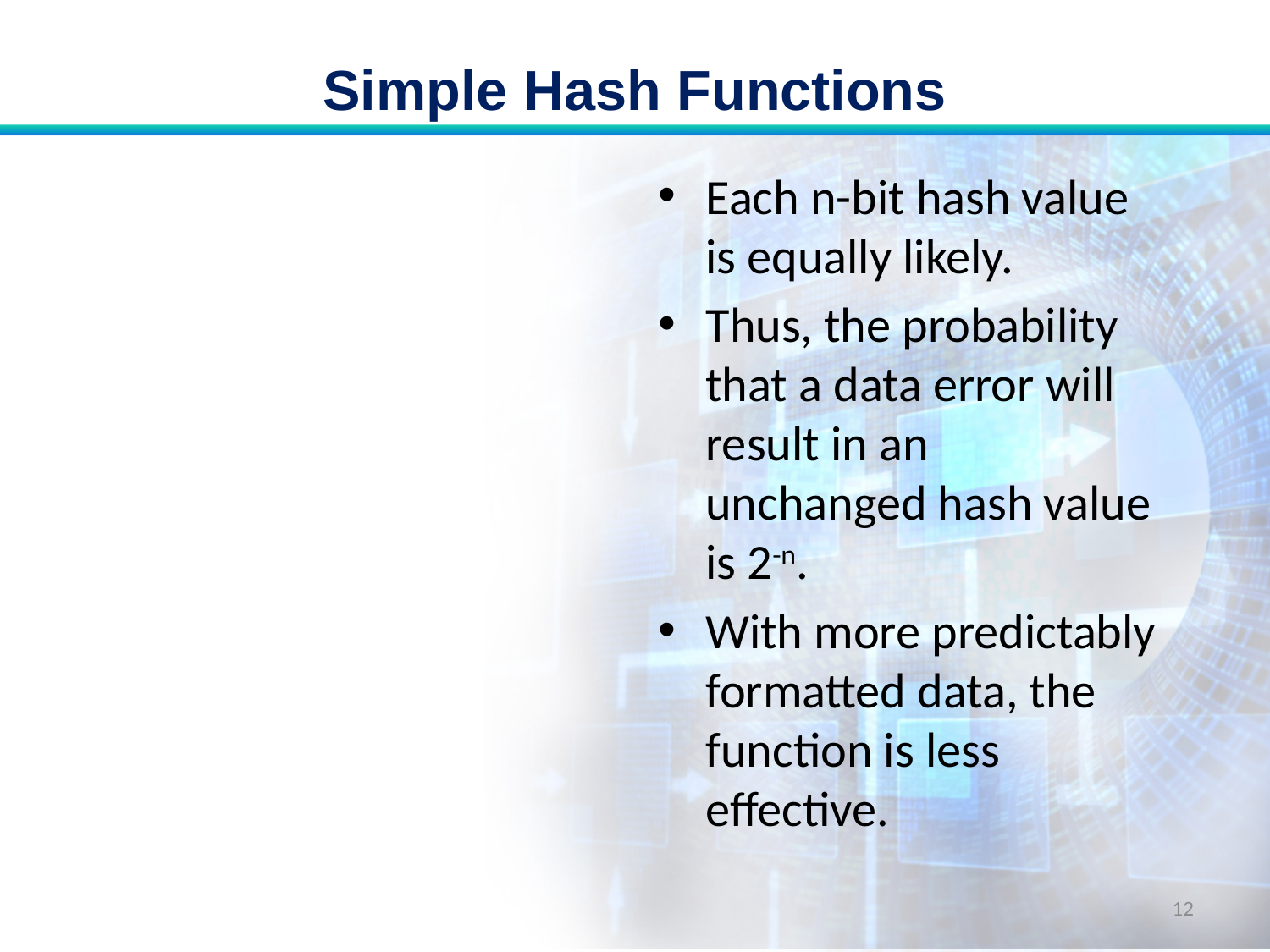

# Simple Hash Functions
Each n-bit hash value is equally likely.
Thus, the probability that a data error will result in an unchanged hash value is 2-n.
With more predictably formatted data, the function is less effective.
12